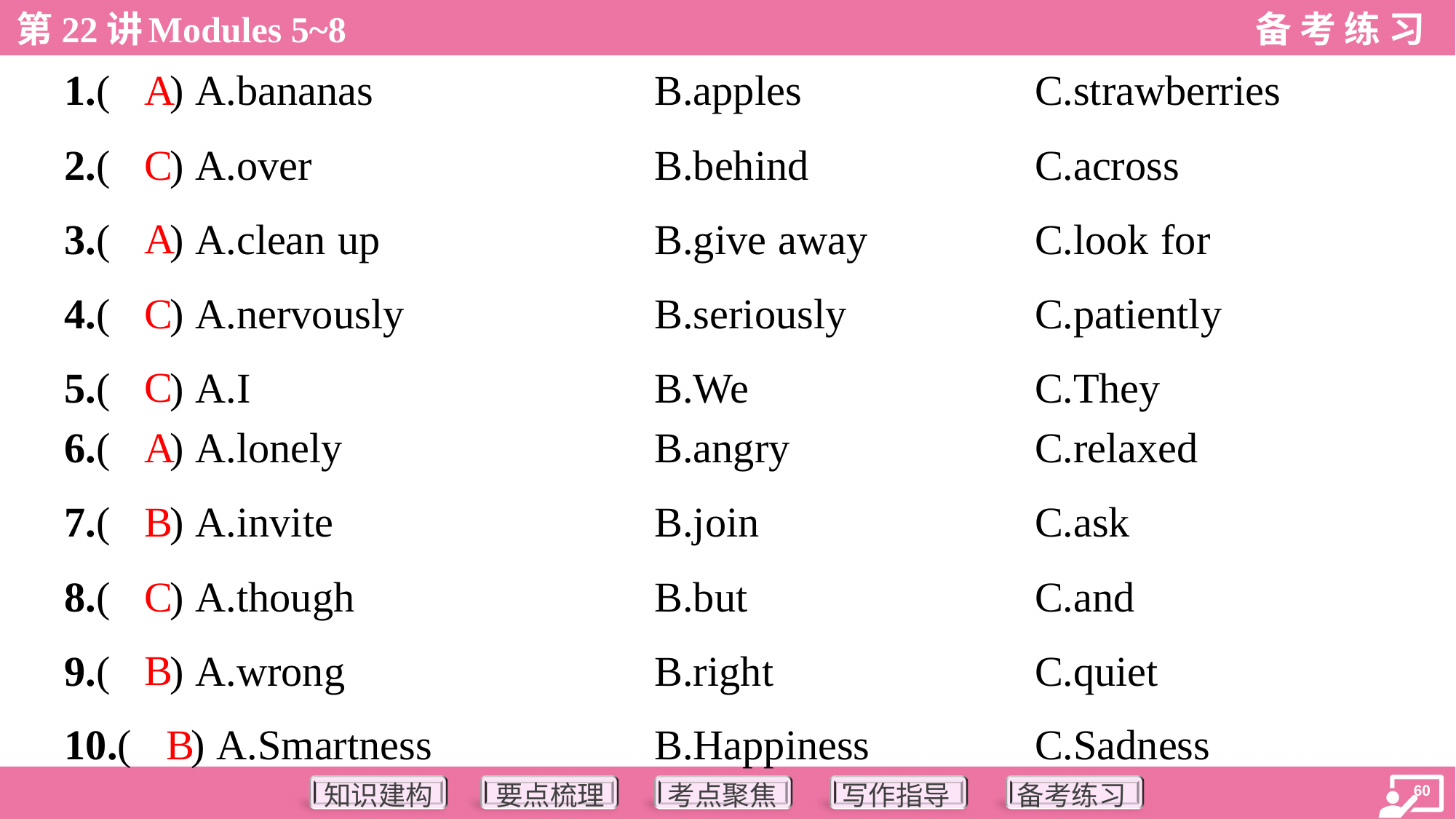

A
1.(     ) A.bananas	B.apples	C.strawberries
C
2.(     ) A.over	B.behind	C.across
A
3.(     ) A.clean up	B.give away	C.look for
C
4.(     ) A.nervously	B.seriously	C.patiently
C
5.(     ) A.I	B.We	C.They
A
6.(     ) A.lonely	B.angry	C.relaxed
B
7.(     ) A.invite	B.join	C.ask
C
8.(     ) A.though	B.but	C.and
B
9.(     ) A.wrong	B.right	C.quiet
B
10.(     ) A.Smartness	B.Happiness	C.Sadness